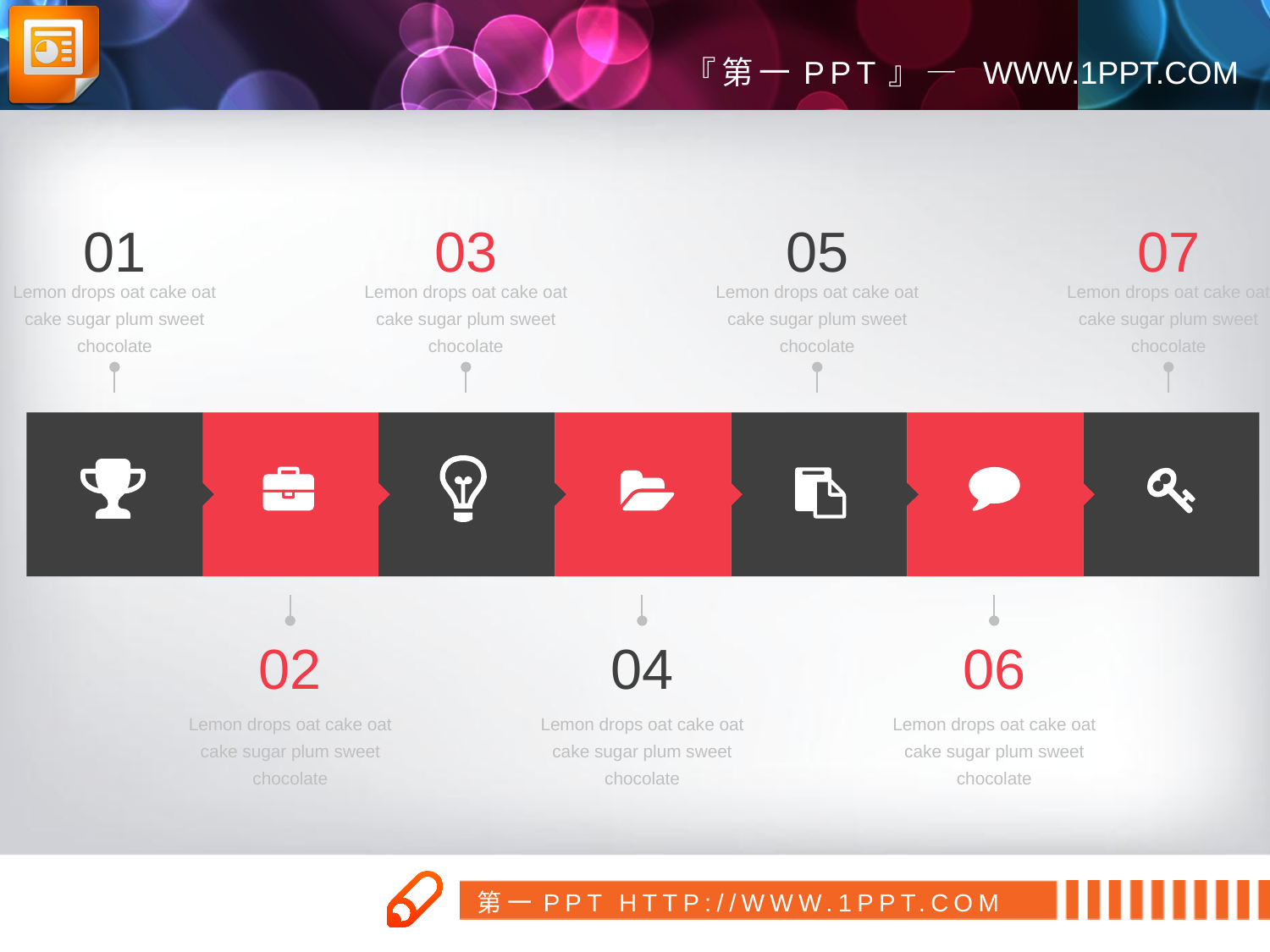

01
03
05
07
Lemon drops oat cake oat cake sugar plum sweet chocolate
Lemon drops oat cake oat cake sugar plum sweet chocolate
Lemon drops oat cake oat cake sugar plum sweet chocolate
Lemon drops oat cake oat cake sugar plum sweet chocolate

02
04
06
Lemon drops oat cake oat cake sugar plum sweet chocolate
Lemon drops oat cake oat cake sugar plum sweet chocolate
Lemon drops oat cake oat cake sugar plum sweet chocolate